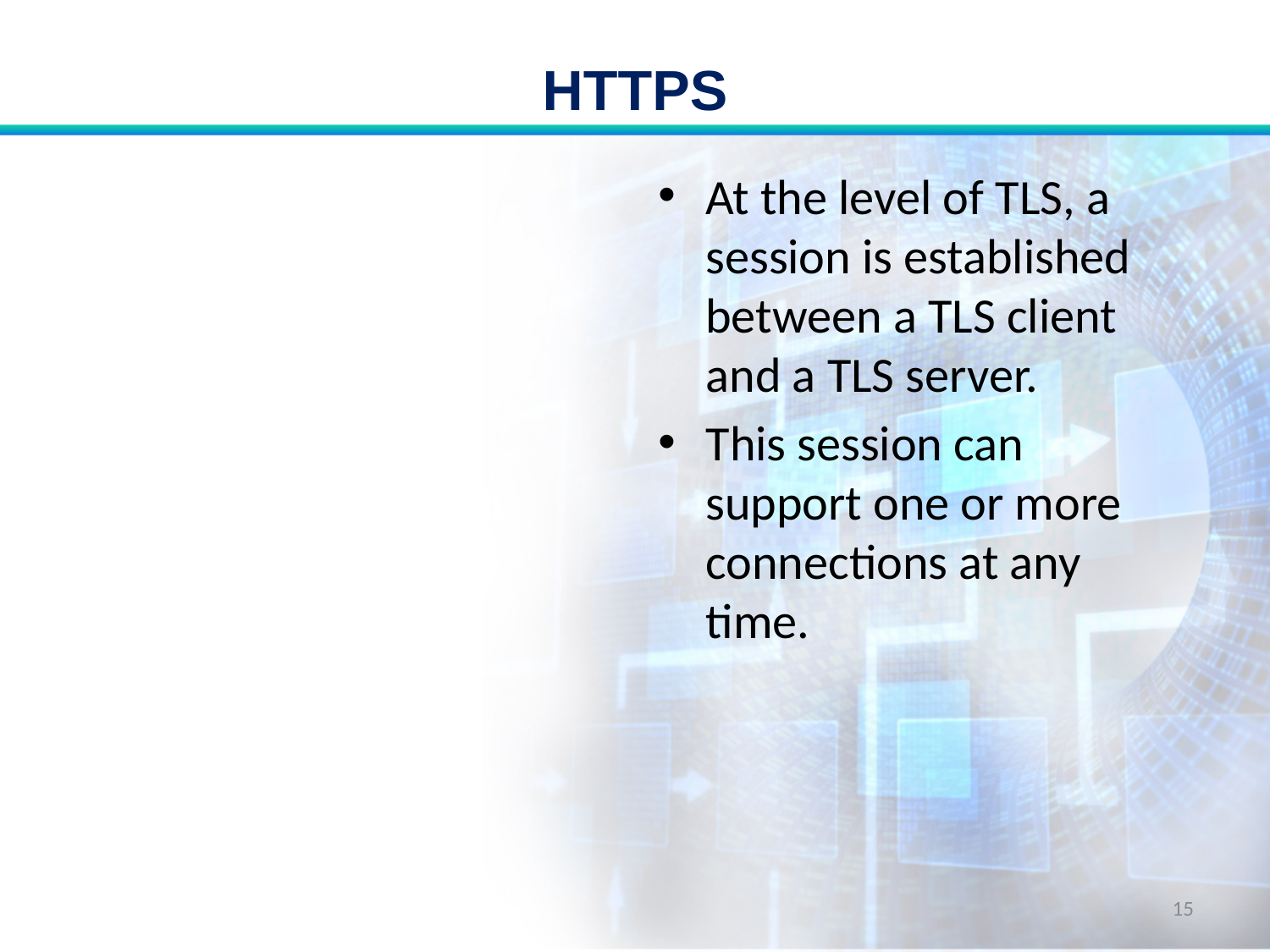

# HTTPS
At the level of TLS, a  session is established between a TLS client and a TLS server.
This session can support one or more connections at any time.
15